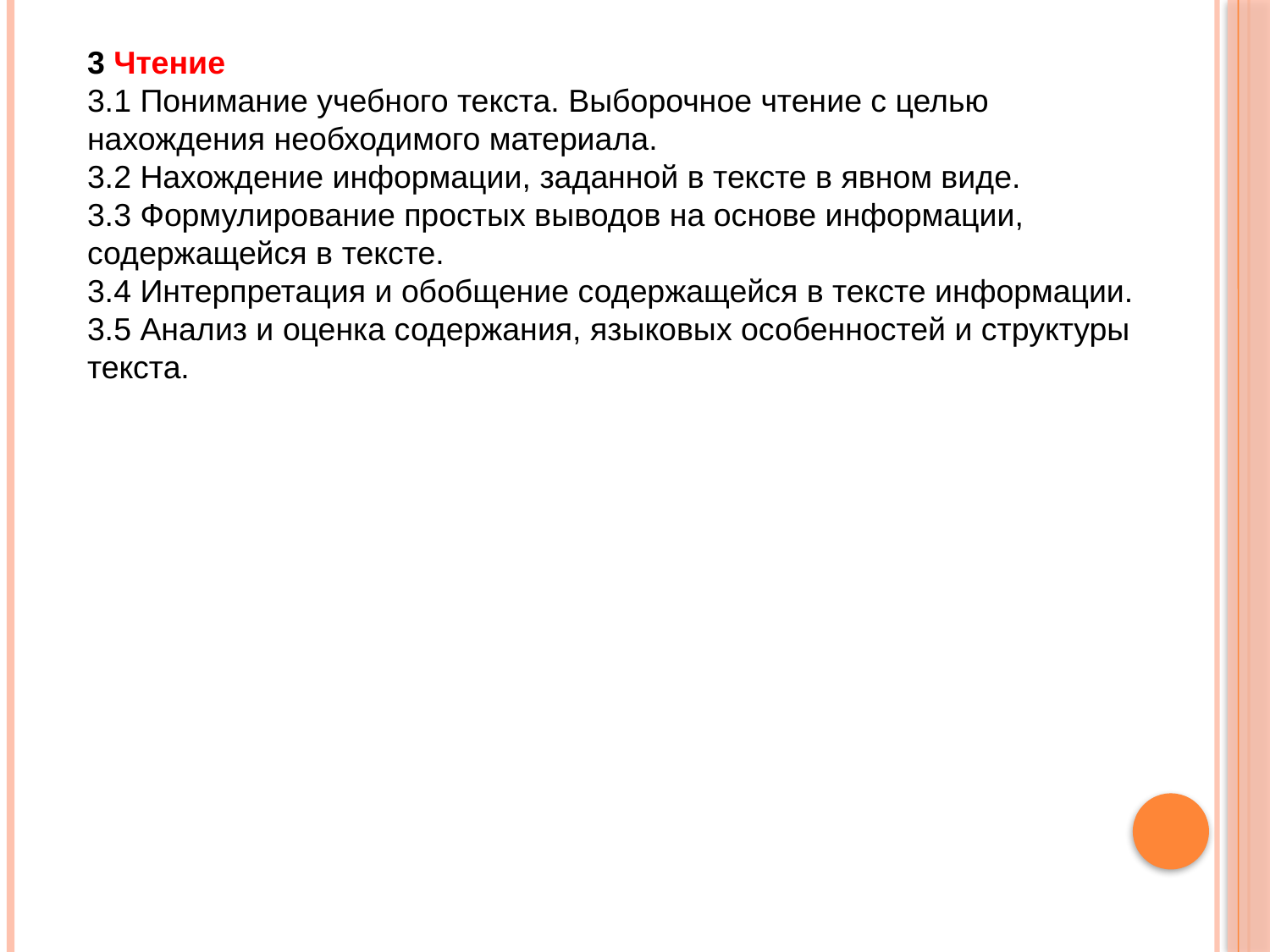

3 Чтение
3.1 Понимание учебного текста. Выборочное чтение с целью нахождения необходимого материала.
3.2 Нахождение информации, заданной в тексте в явном виде.
3.3 Формулирование простых выводов на основе информации, содержащейся в тексте.
3.4 Интерпретация и обобщение содержащейся в тексте информации.
3.5 Анализ и оценка содержания, языковых особенностей и структуры текста.